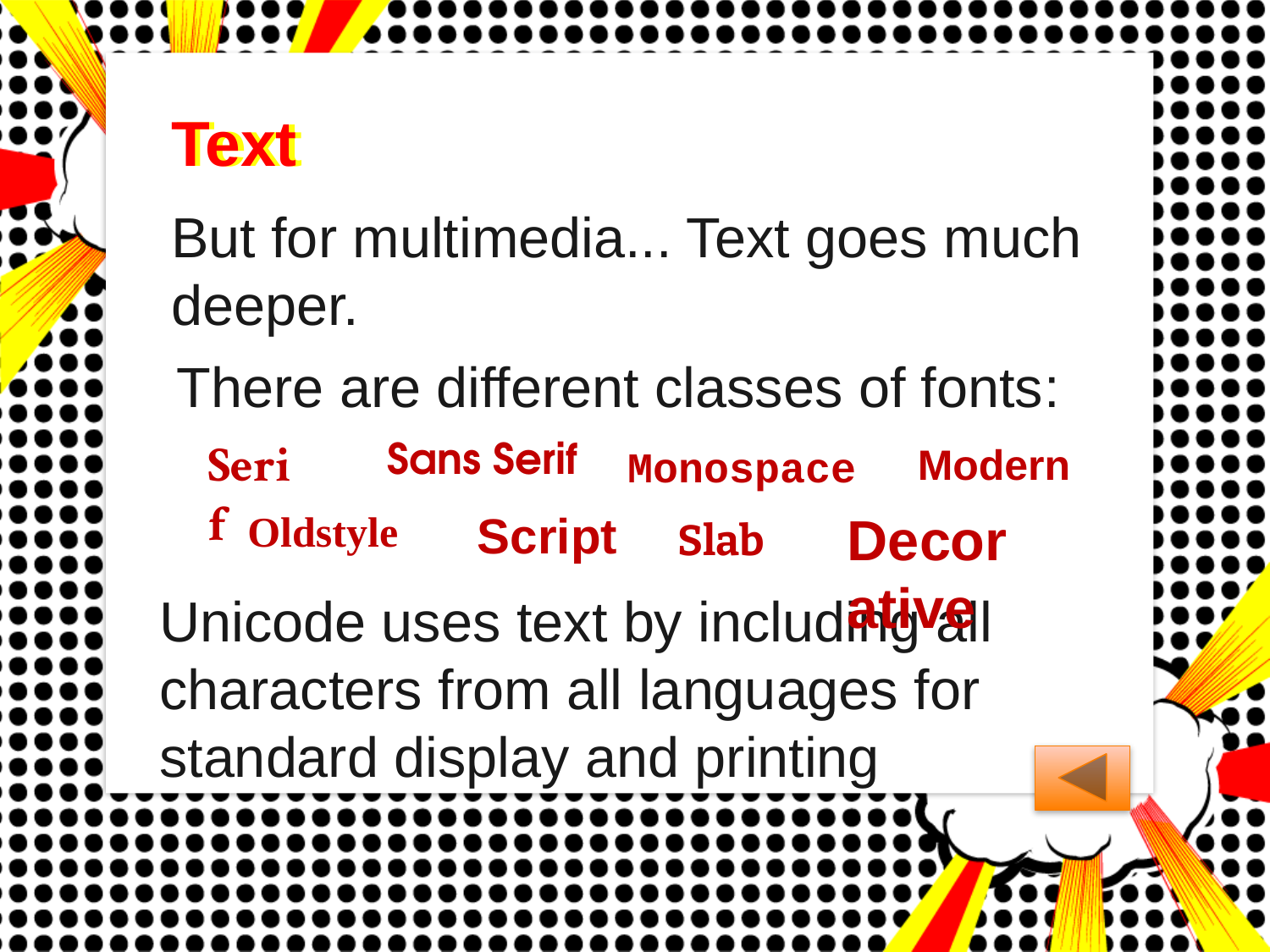

Text
Text

But for multimedia... Text goes much deeper.
There are different classes of fonts:
Serif
Sans Serif
Modern
Monospace
Oldstyle
Script
Decorative
Slab
Unicode uses text by including all characters from all languages for standard display and printing